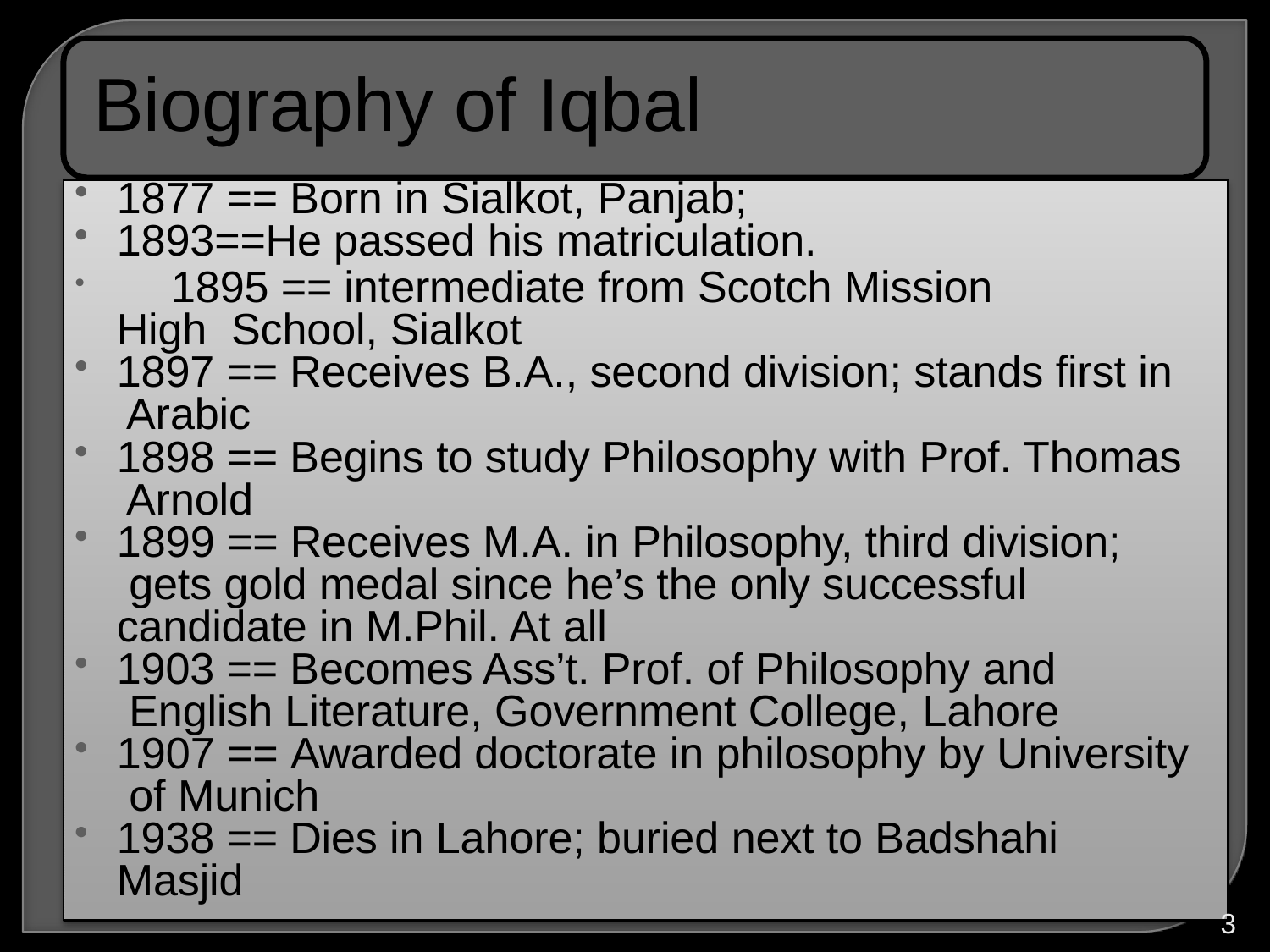

# Biography of Iqbal

1877 == Born in Sialkot, Panjab;
1893==He passed his matriculation.
	1895 == intermediate from Scotch Mission High  School, Sialkot
1897 == Receives B.A., second division; stands first in  Arabic
1898 == Begins to study Philosophy with Prof. Thomas  Arnold
1899 == Receives M.A. in Philosophy, third division;  gets gold medal since he’s the only successful  candidate in M.Phil. At all
1903 == Becomes Ass’t. Prof. of Philosophy and  English Literature, Government College, Lahore
1907 == Awarded doctorate in philosophy by University  of Munich
1938 == Dies in Lahore; buried next to Badshahi Masjid

3